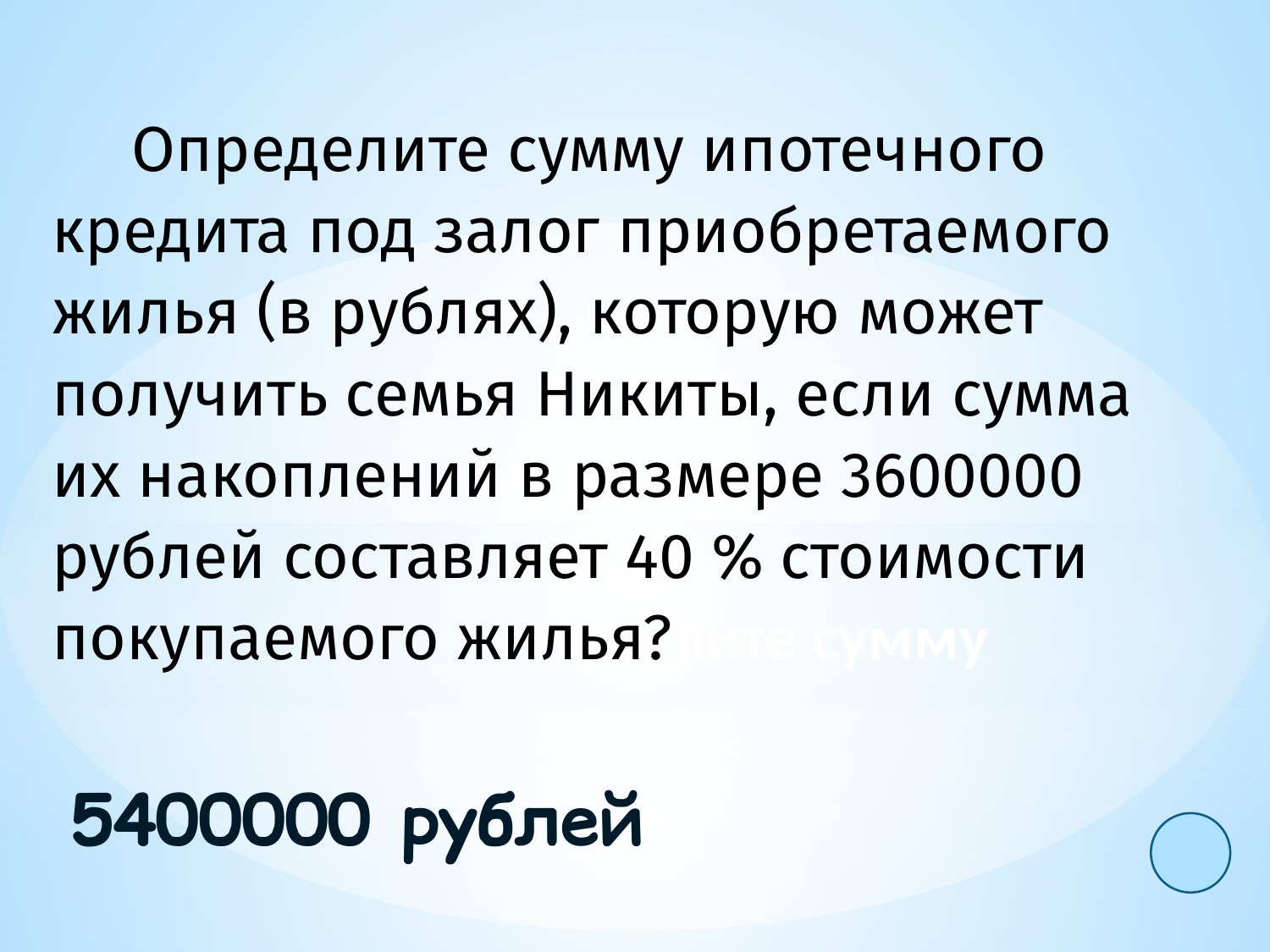

Определите сумму ипотечного кредита под залог приобретаемого жилья (в рублях), которую может получить семья Никиты, если сумма их накоплений в размере 3600000 рублей составляет 40 % стоимости покупаемого жилья?лите сумму
5400000 рублей